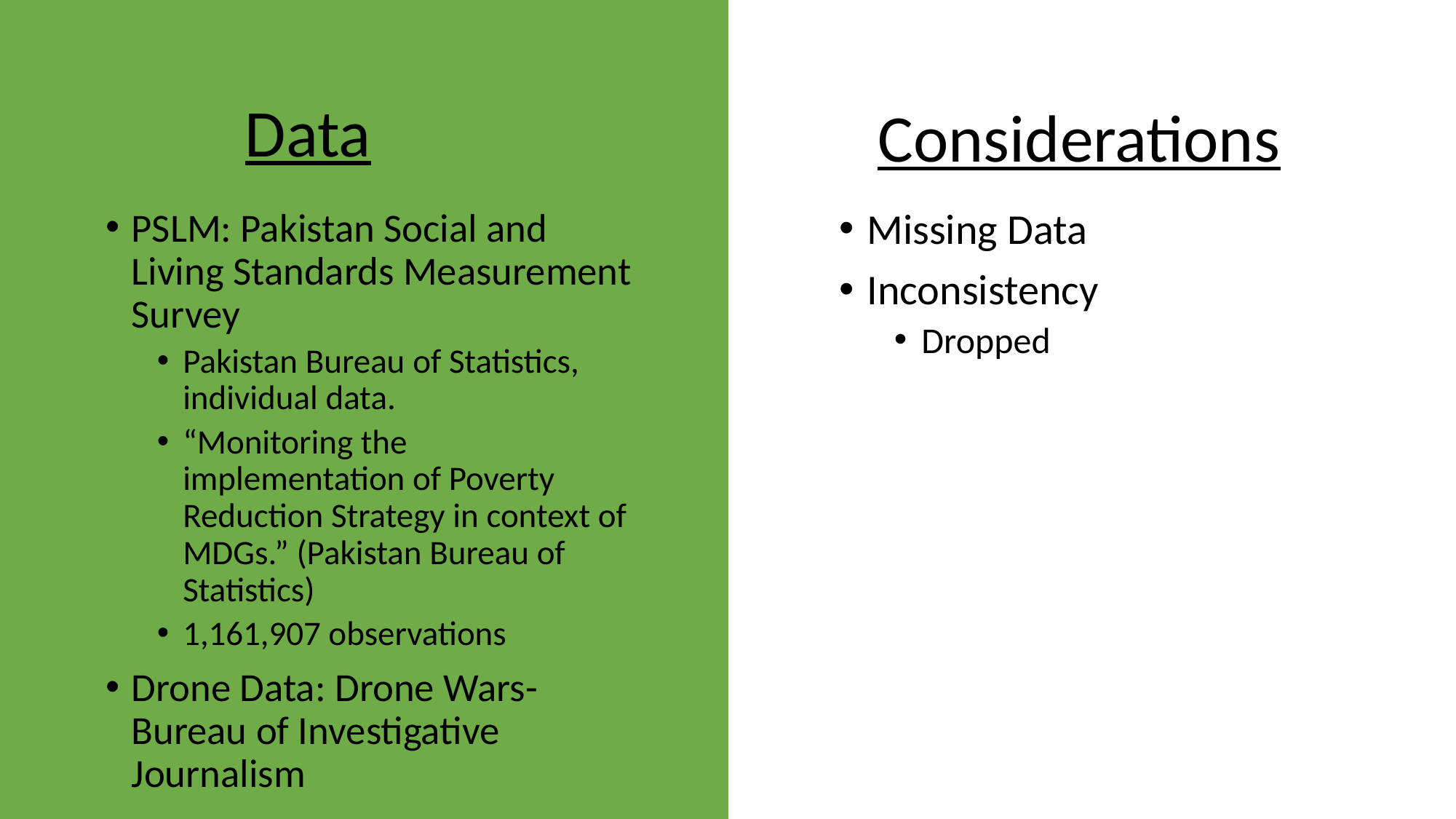

Data
# Considerations
Missing Data
Inconsistency
Dropped

PSLM: Pakistan Social and Living Standards Measurement Survey
Pakistan Bureau of Statistics, individual data.
“Monitoring the implementation of Poverty Reduction Strategy in context of MDGs.” (Pakistan Bureau of Statistics)
1,161,907 observations
Drone Data: Drone Wars- Bureau of Investigative Journalism